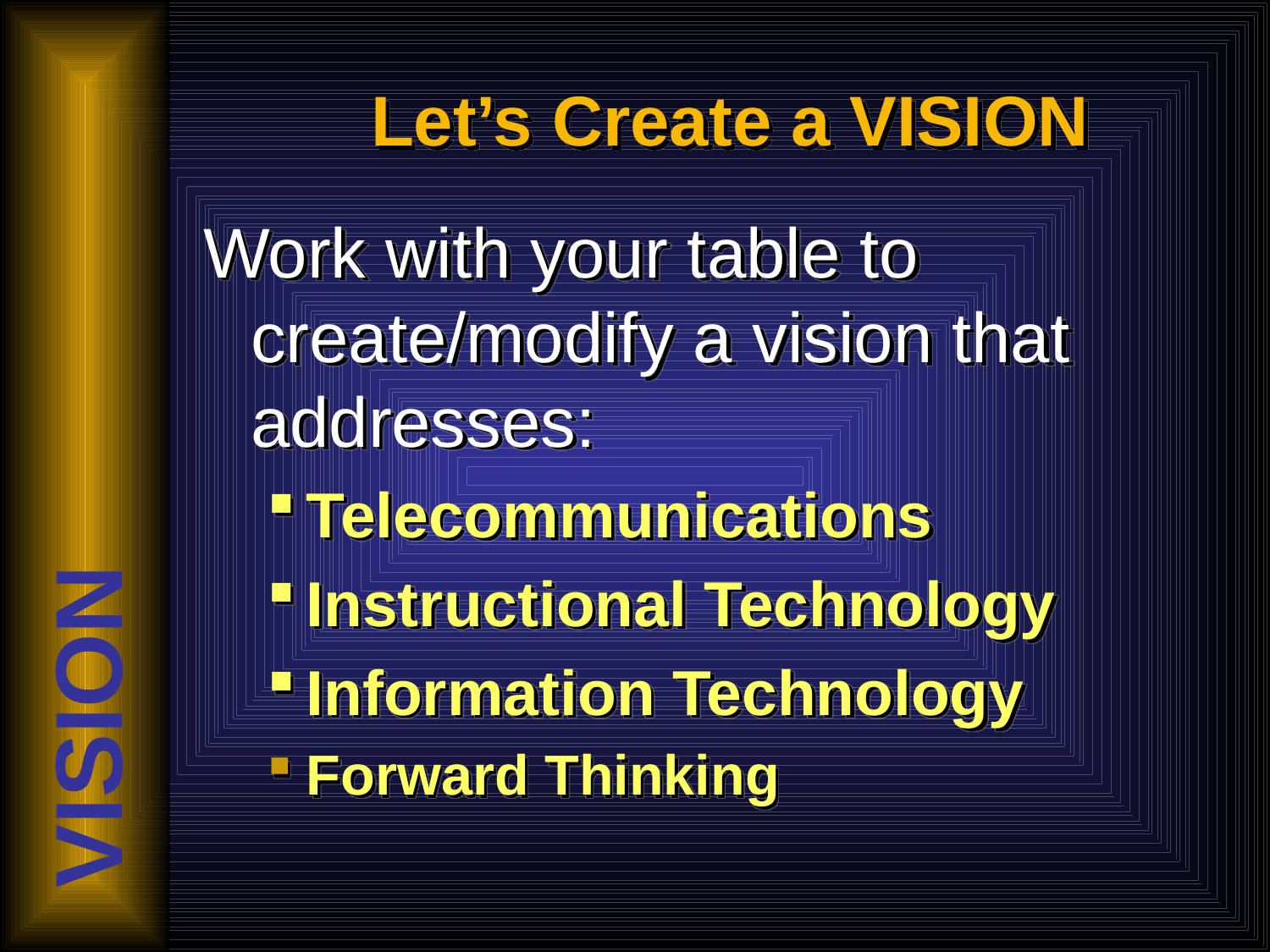

# Let’s Create a VISION
Work with your table to create/modify a vision that addresses:
Telecommunications
Instructional Technology
Information Technology
Forward Thinking

VISION